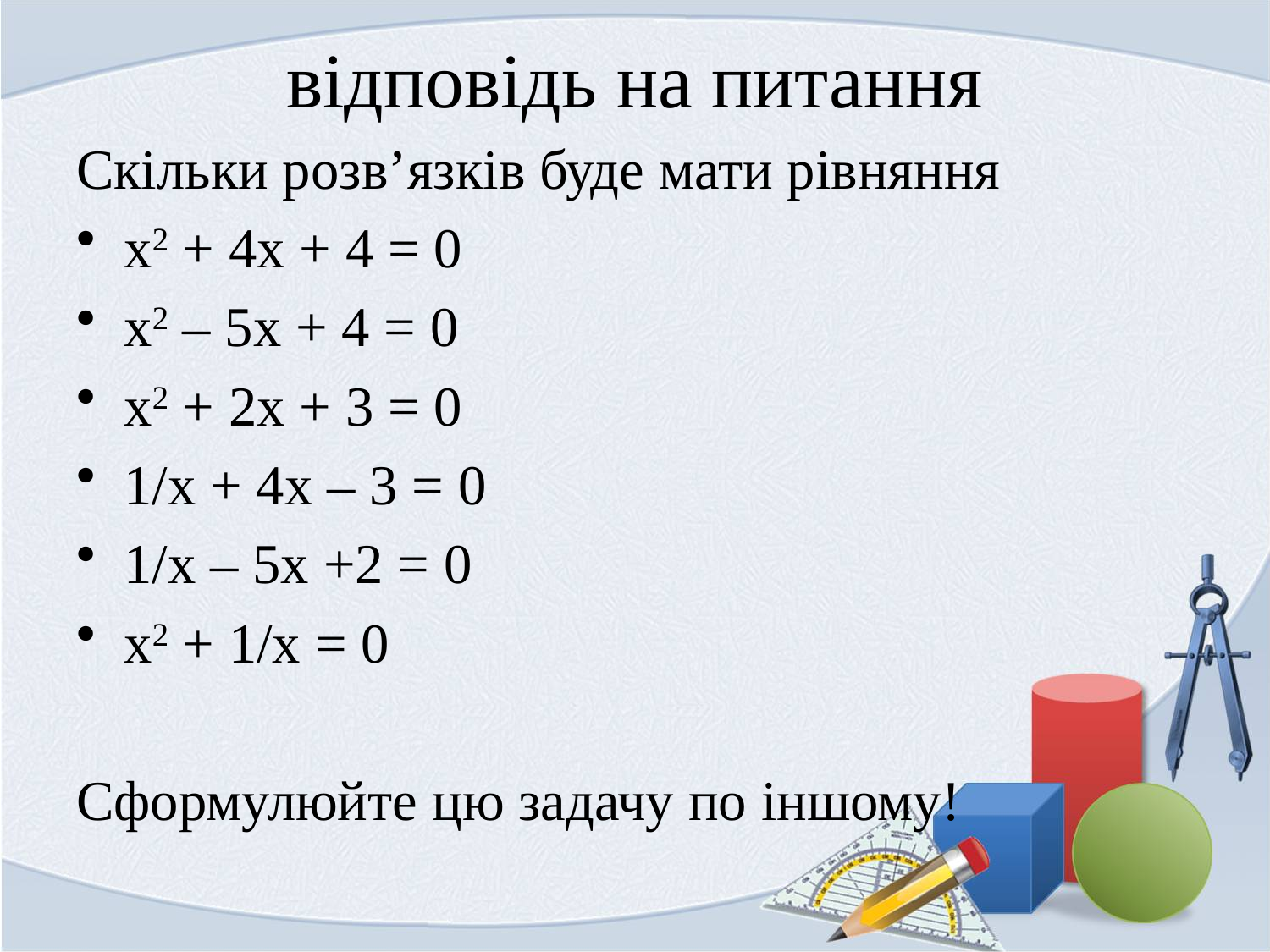

# відповідь на питання
Скільки розв’язків буде мати рівняння
х2 + 4х + 4 = 0
х2 – 5х + 4 = 0
х2 + 2х + 3 = 0
1/х + 4х – 3 = 0
1/х – 5х +2 = 0
х2 + 1/х = 0

Сформулюйте цю задачу по іншому!